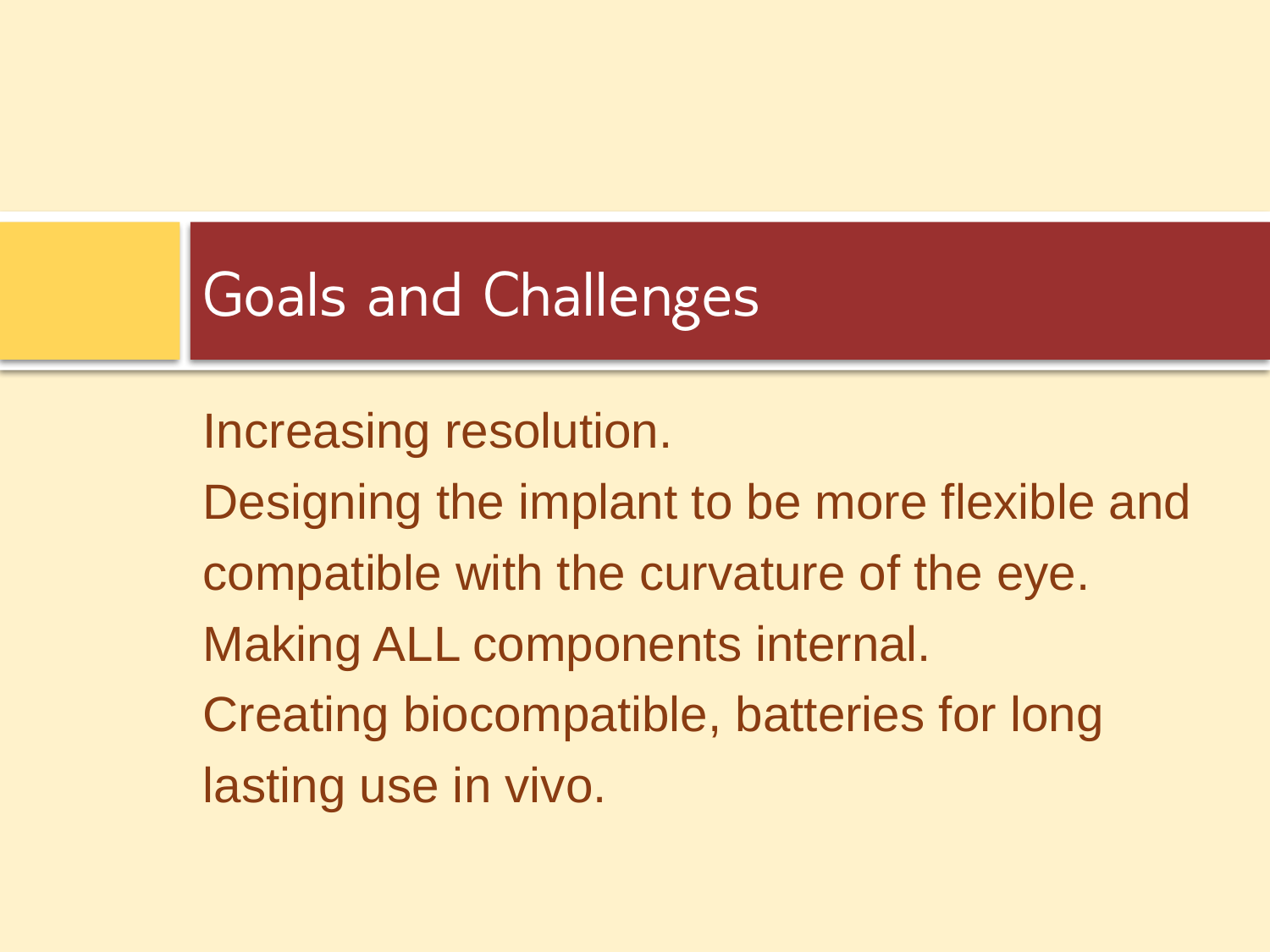

# Goals and Challenges
Increasing resolution.
Designing the implant to be more flexible and compatible with the curvature of the eye.
Making ALL components internal.
Creating biocompatible, batteries for long lasting use in vivo.